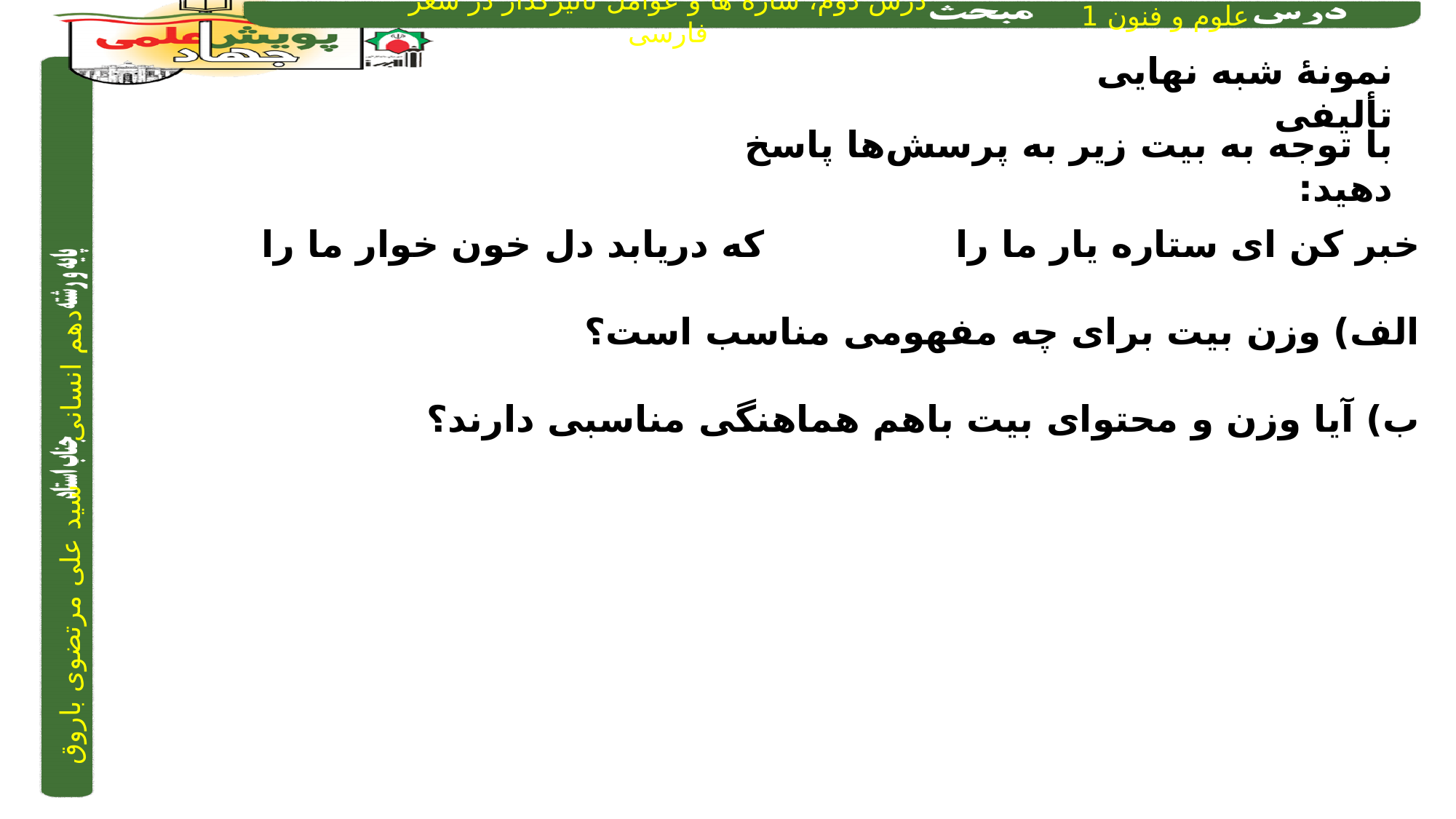

نمونۀ شبه نهایی تألیفی
با توجه به بیت زیر به پرسش‌ها پاسخ دهید:
خبر کن ای ستاره یار ما را			که دریابد دل خون خوار ما را

الف) وزن بیت برای چه مفهومی مناسب است؟

ب) آیا وزن و محتوای بیت باهم هماهنگی مناسبی دارند؟